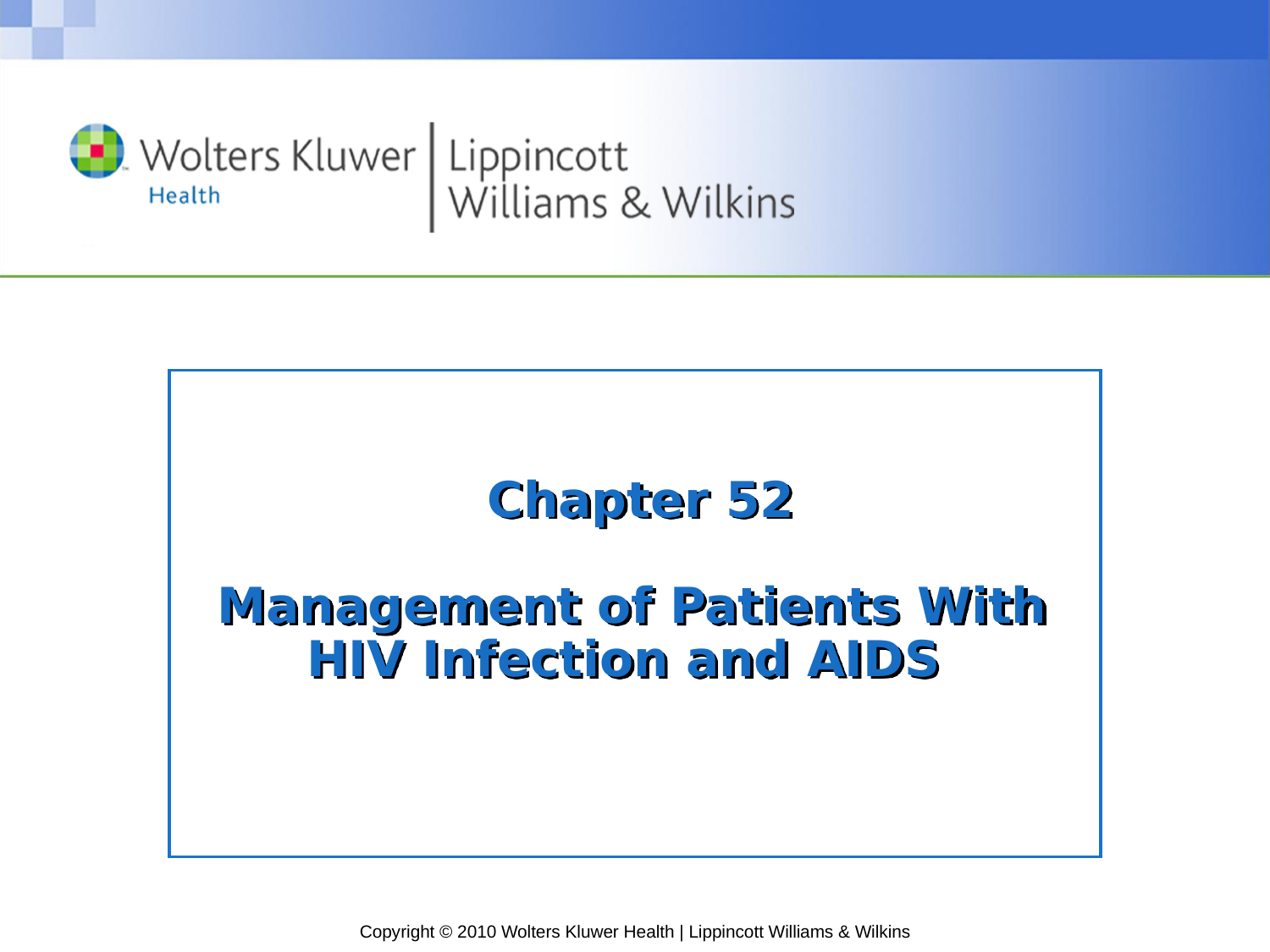

# Chapter 52 Management of Patients With HIV Infection and AIDS